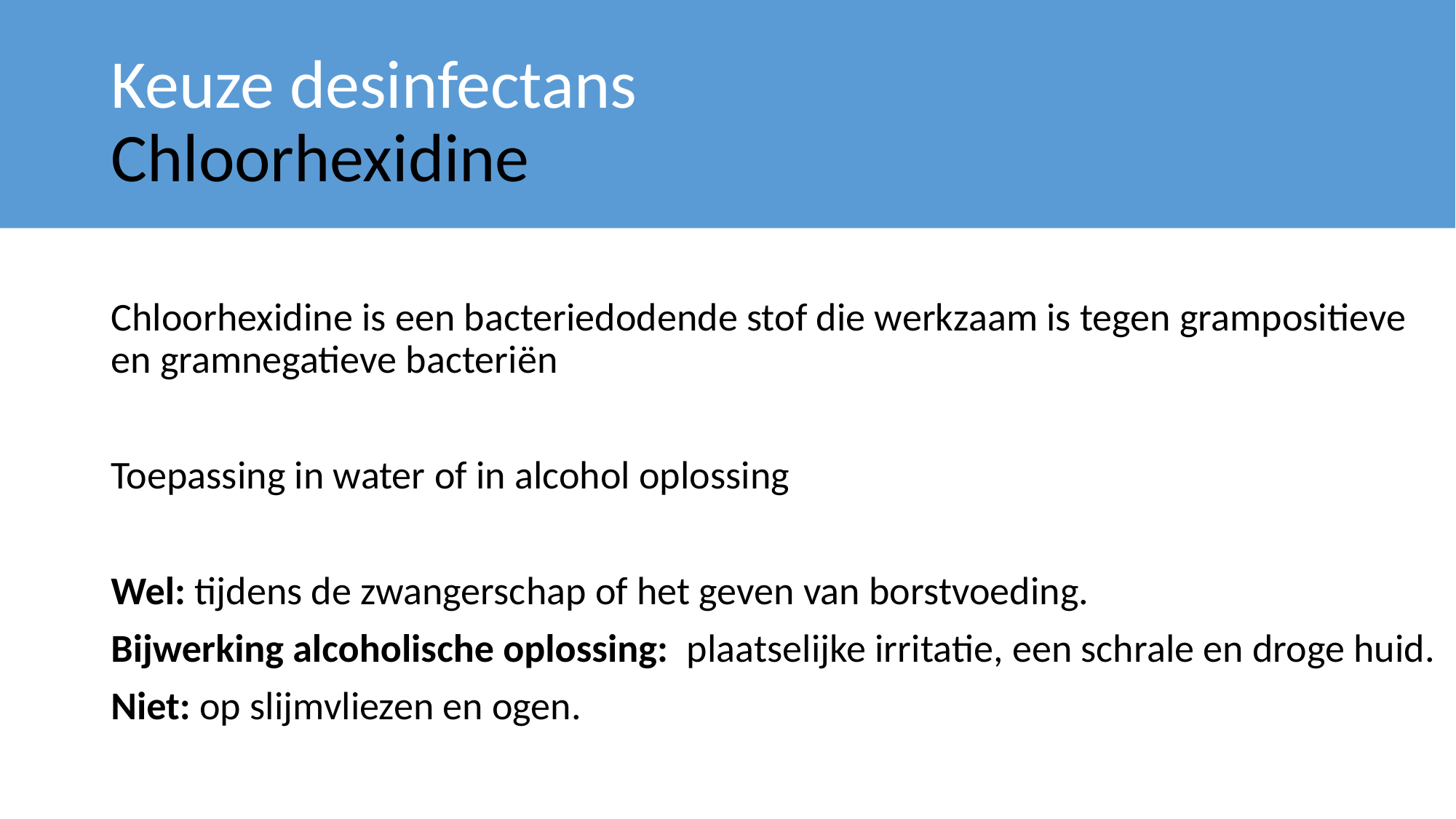

# Keuze desinfectans Chloorhexidine
Chloorhexidine is een bacteriedodende stof die werkzaam is tegen grampositieve en gramnegatieve bacteriën

Toepassing in water of in alcohol oplossing

Wel: tijdens de zwangerschap of het geven van borstvoeding.
Bijwerking alcoholische oplossing:  plaatselijke irritatie, een schrale en droge huid.
Niet: op slijmvliezen en ogen.